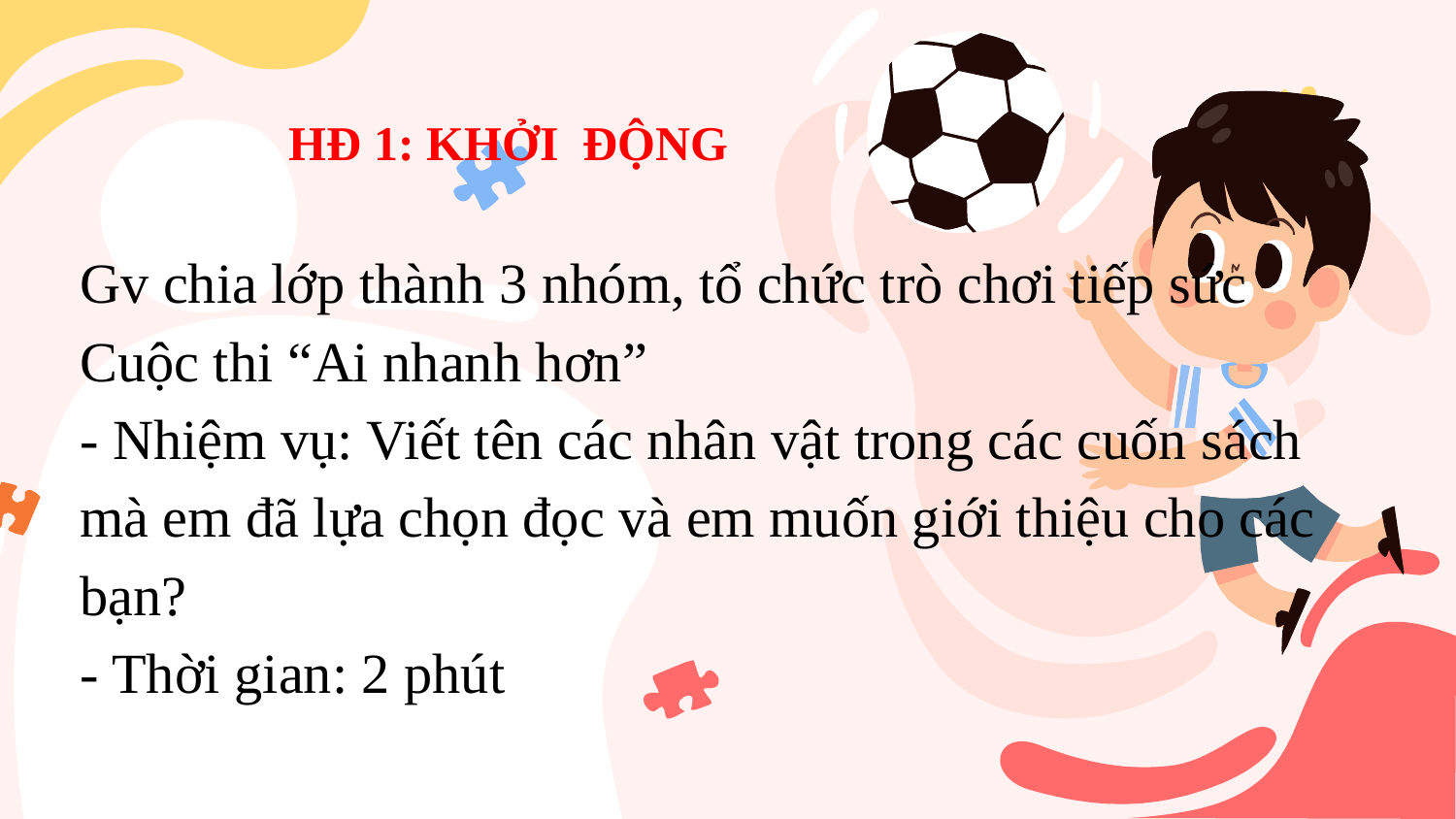

HĐ 1: KHỞI  ĐỘNG

Gv chia lớp thành 3 nhóm, tổ chức trò chơi tiếp sức
Cuộc thi “Ai nhanh hơn”
- Nhiệm vụ: Viết tên các nhân vật trong các cuốn sách mà em đã lựa chọn đọc và em muốn giới thiệu cho các bạn?
- Thời gian: 2 phút